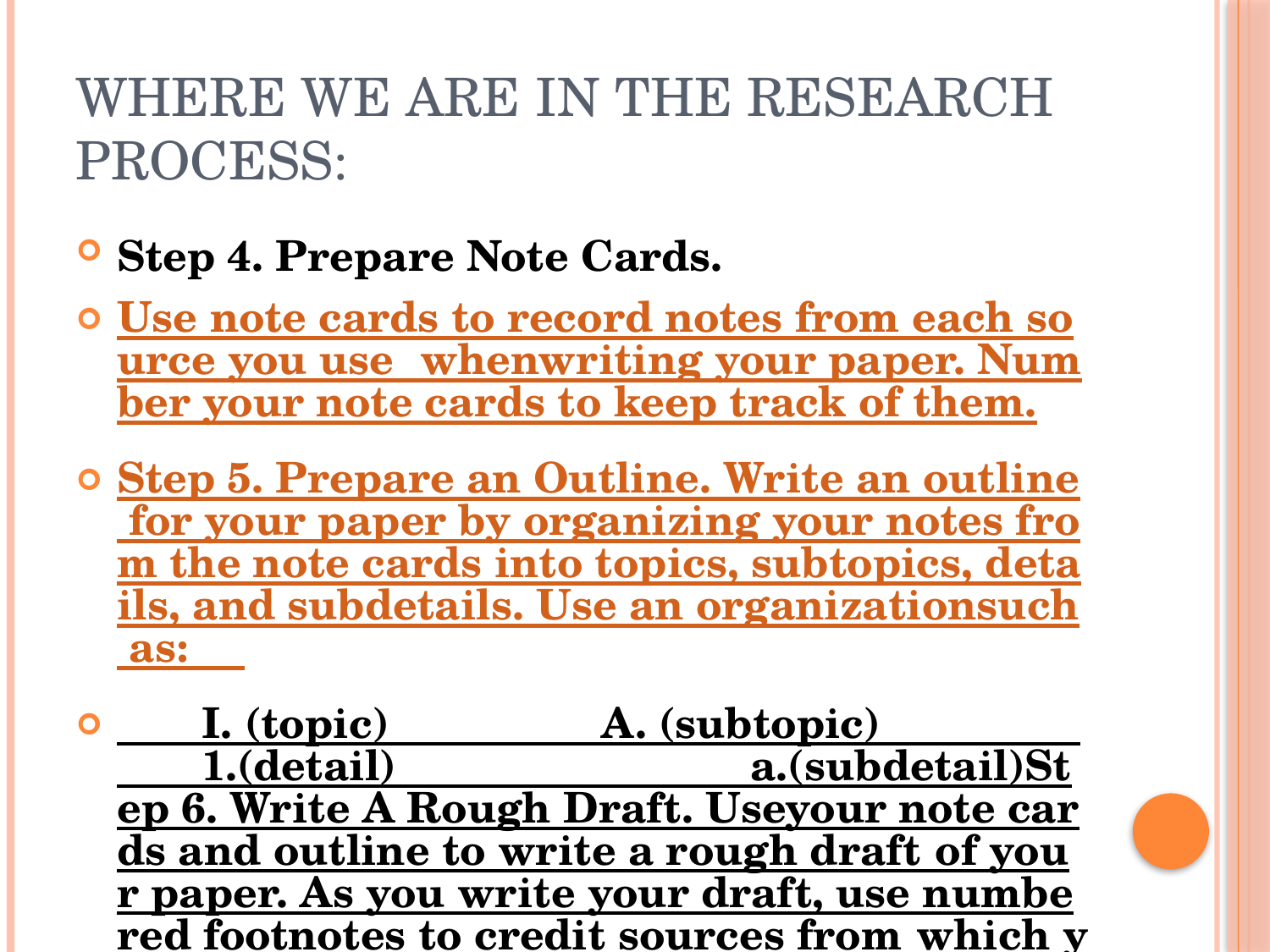

# Where we are in the research process:
Step 4. Prepare Note Cards.
Use note cards to record notes from each source you use  whenwriting your paper. Number your note cards to keep track of them.
Step 5. Prepare an Outline. Write an outline for your paper by organizing your notes from the note cards into topics, subtopics, details, and subdetails. Use an organizationsuch as:
      I. (topic)                A. (subtopic)                     1.(detail)                          a.(subdetail)  Step 6. Write A Rough Draft. Useyour note cards and outline to write a rough draft of your paper. As you write your draft, use numbered footnotes to credit sources from which you take quotations or major ideas.